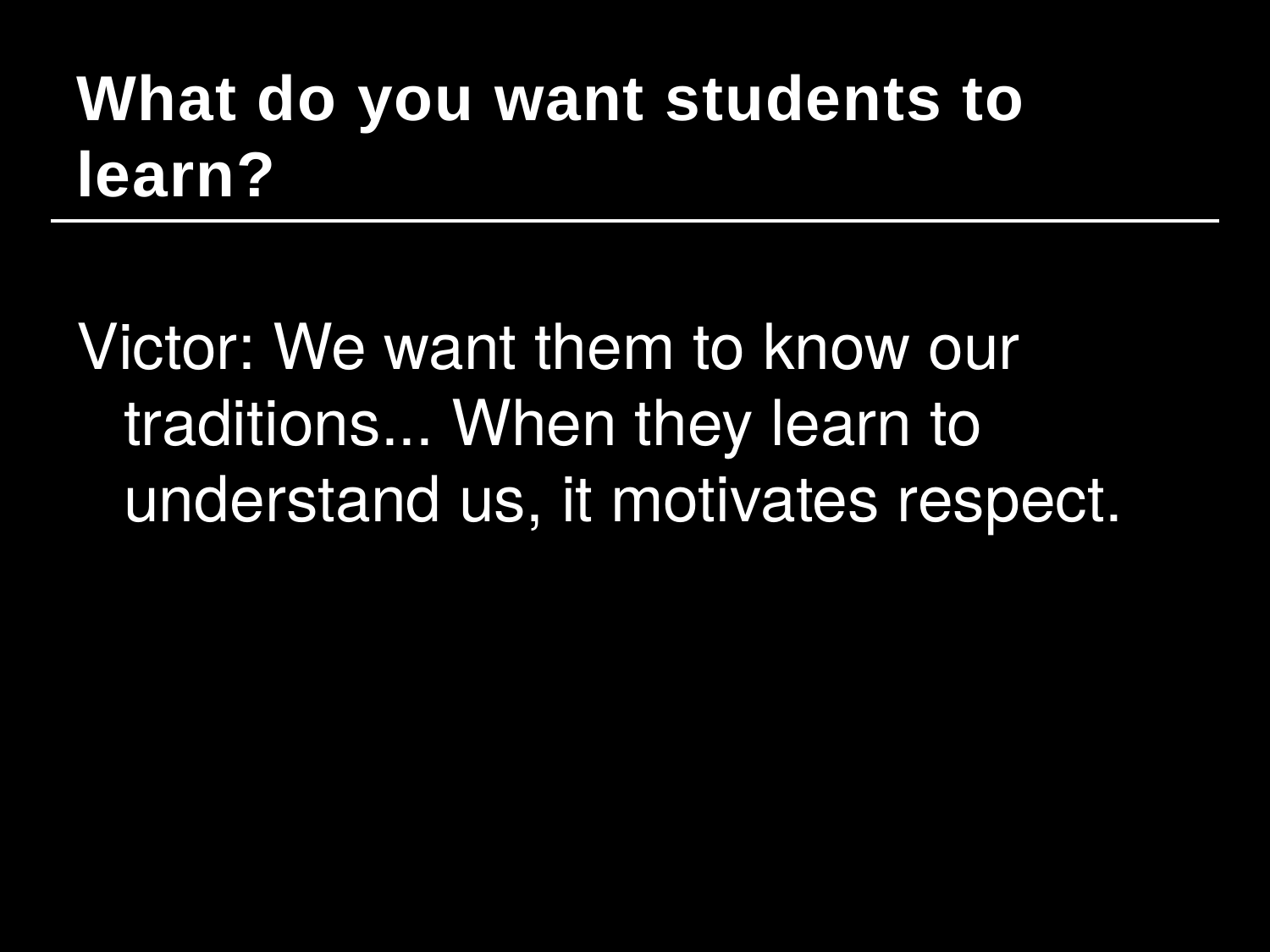

# What do you want students to learn?
Victor: We want them to know our traditions... When they learn to understand us, it motivates respect.